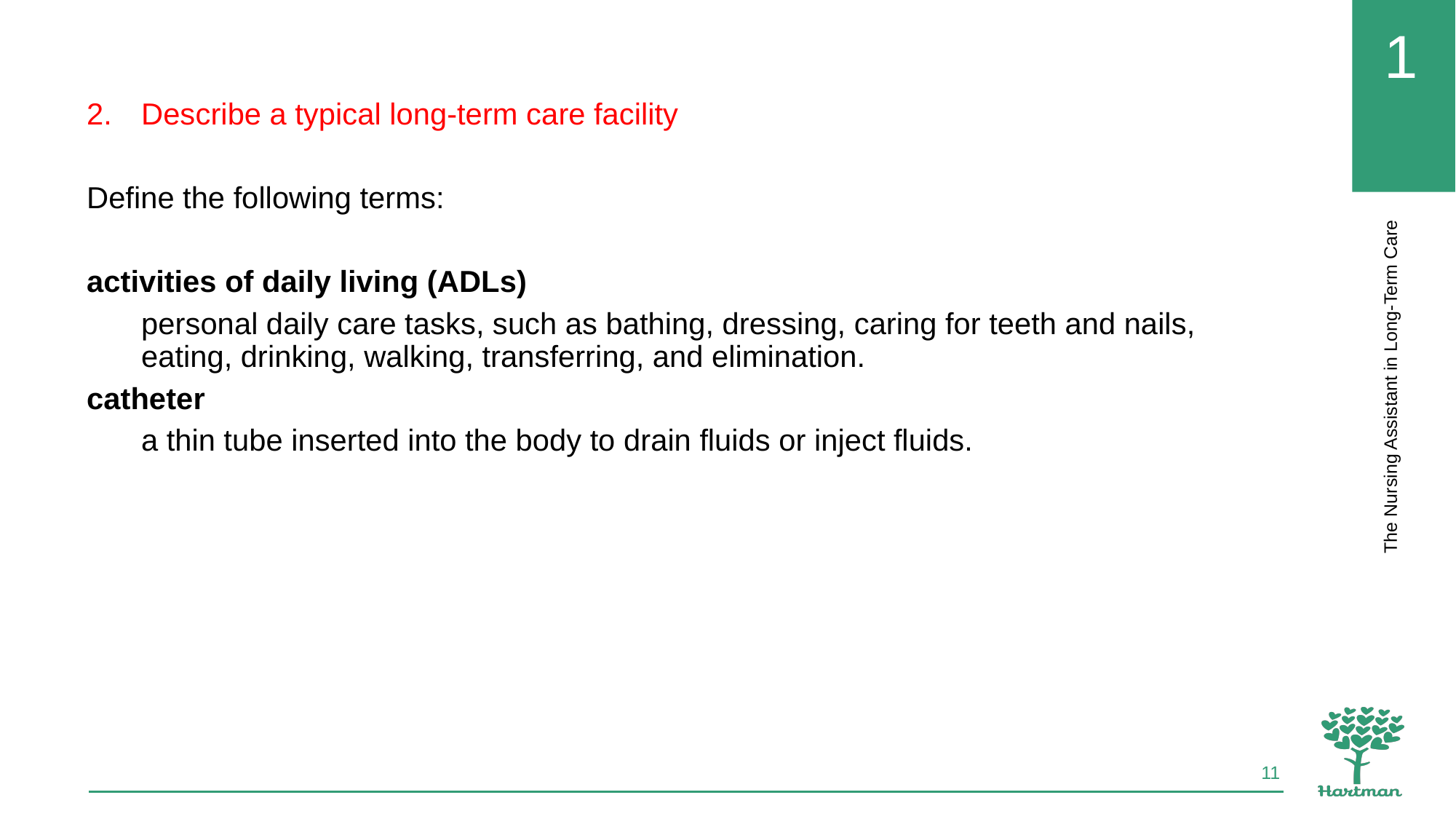

Describe a typical long-term care facility

Define the following terms:

activities of daily living (ADLs)
personal daily care tasks, such as bathing, dressing, caring for teeth and nails, eating, drinking, walking, transferring, and elimination.
catheter
a thin tube inserted into the body to drain fluids or inject fluids.

11